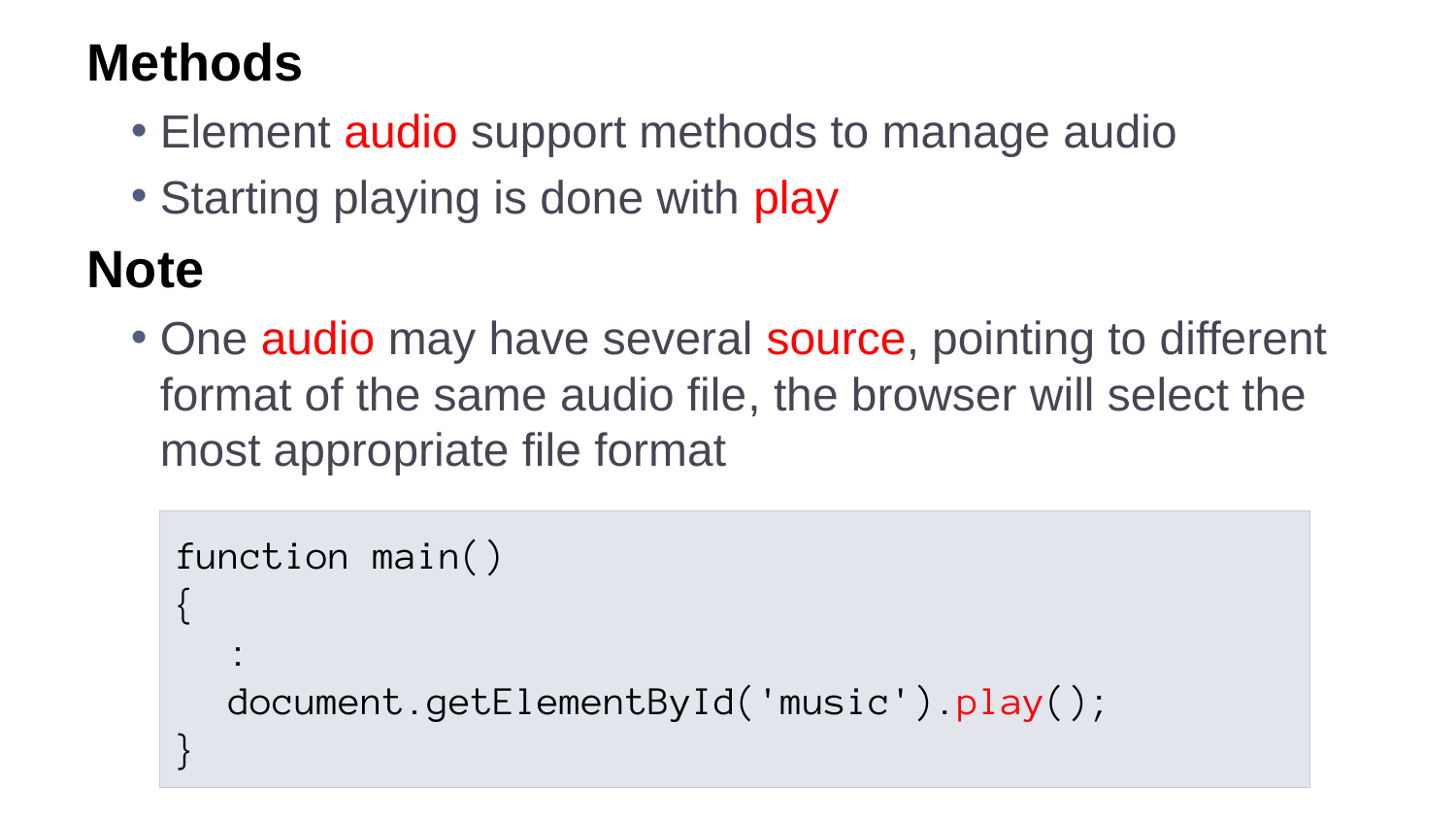

Methods
Element audio support methods to manage audio
Starting playing is done with play
Note
One audio may have several source, pointing to different format of the same audio file, the browser will select the most appropriate file format
function main()
{
	:
	document.getElementById('music').play();
}